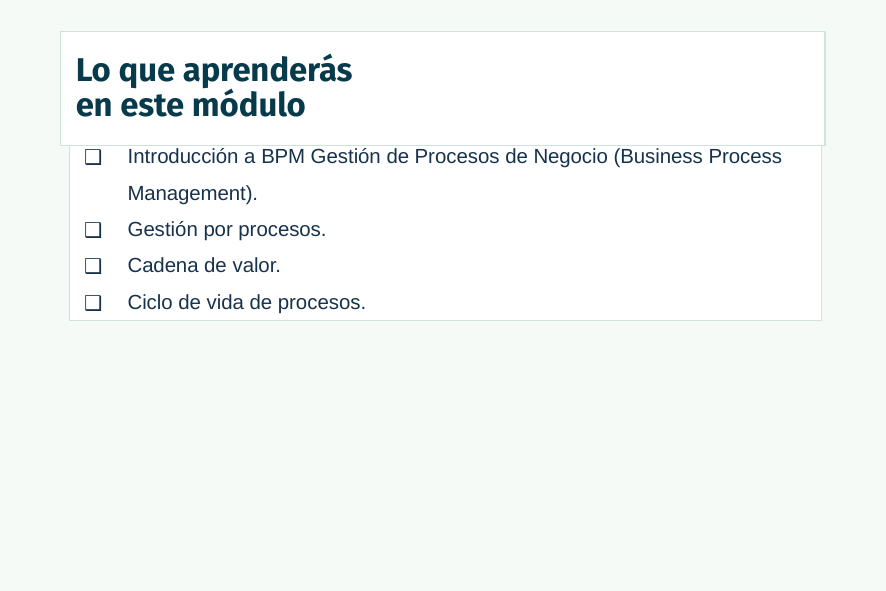

# Lo que aprenderás
en este módulo
Introducción a BPM Gestión de Procesos de Negocio (Business Process Management).
Gestión por procesos.
Cadena de valor.
Ciclo de vida de procesos.